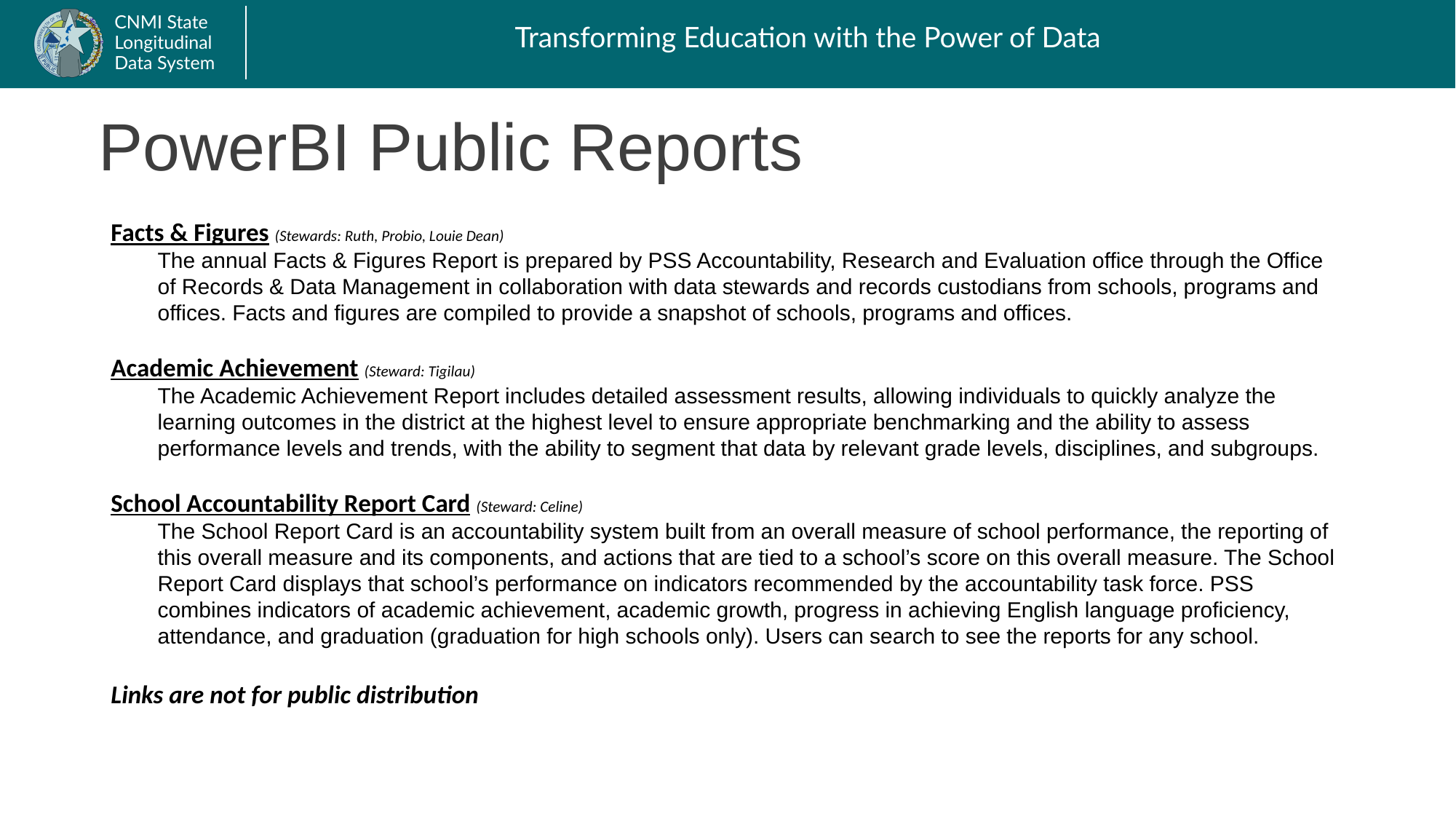

PowerBI Public Reports
Facts & Figures (Stewards: Ruth, Probio, Louie Dean)
The annual Facts & Figures Report is prepared by PSS Accountability, Research and Evaluation office through the Office of Records & Data Management in collaboration with data stewards and records custodians from schools, programs and offices. Facts and figures are compiled to provide a snapshot of schools, programs and offices.

Academic Achievement (Steward: Tigilau)
The Academic Achievement Report includes detailed assessment results, allowing individuals to quickly analyze the learning outcomes in the district at the highest level to ensure appropriate benchmarking and the ability to assess performance levels and trends, with the ability to segment that data by relevant grade levels, disciplines, and subgroups.

School Accountability Report Card (Steward: Celine)
The School Report Card is an accountability system built from an overall measure of school performance, the reporting of this overall measure and its components, and actions that are tied to a school’s score on this overall measure. The School Report Card displays that school’s performance on indicators recommended by the accountability task force. PSS combines indicators of academic achievement, academic growth, progress in achieving English language proficiency, attendance, and graduation (graduation for high schools only). Users can search to see the reports for any school.

Links are not for public distribution